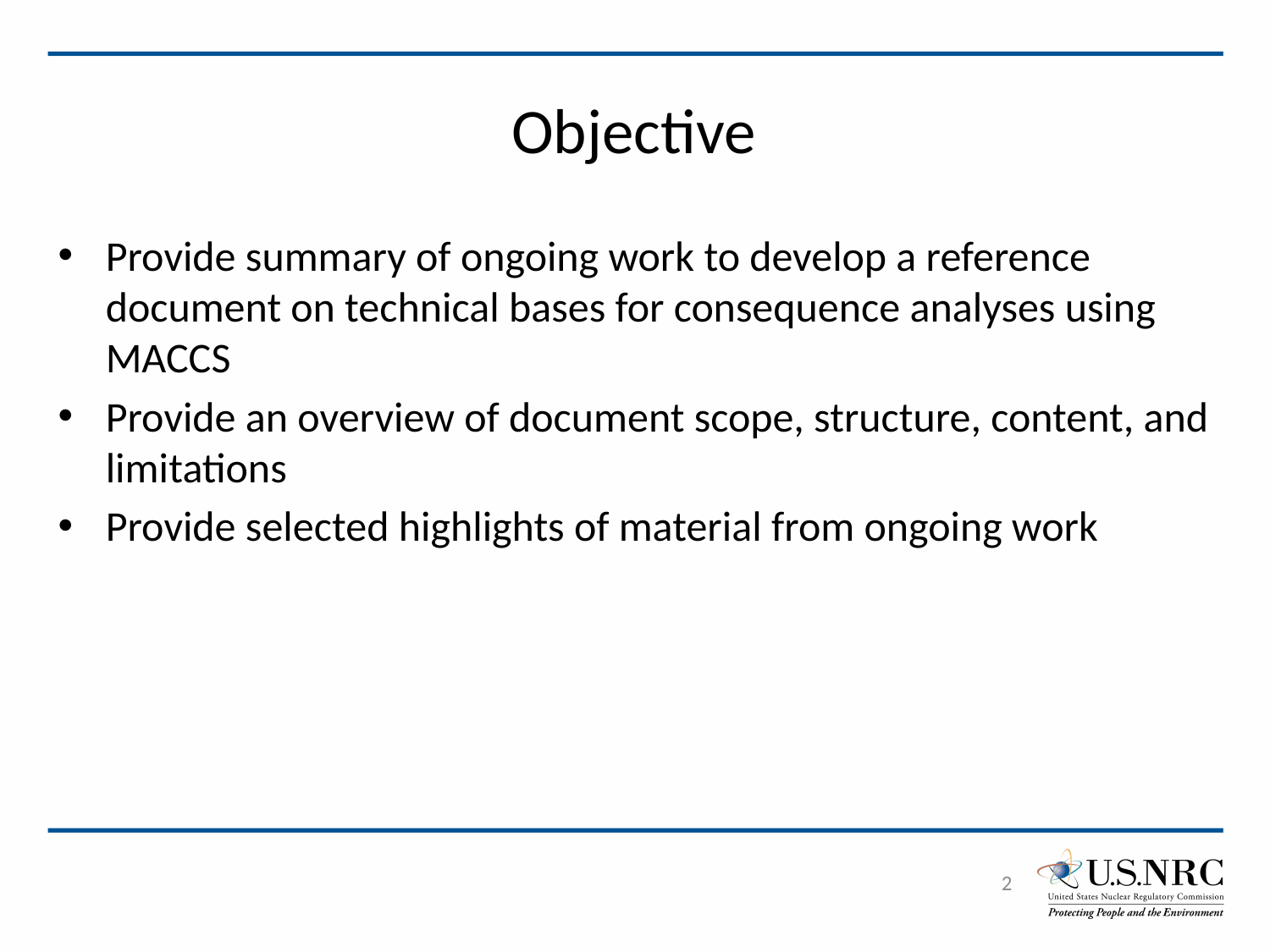

# Objective
Provide summary of ongoing work to develop a reference document on technical bases for consequence analyses using MACCS
Provide an overview of document scope, structure, content, and limitations
Provide selected highlights of material from ongoing work

2